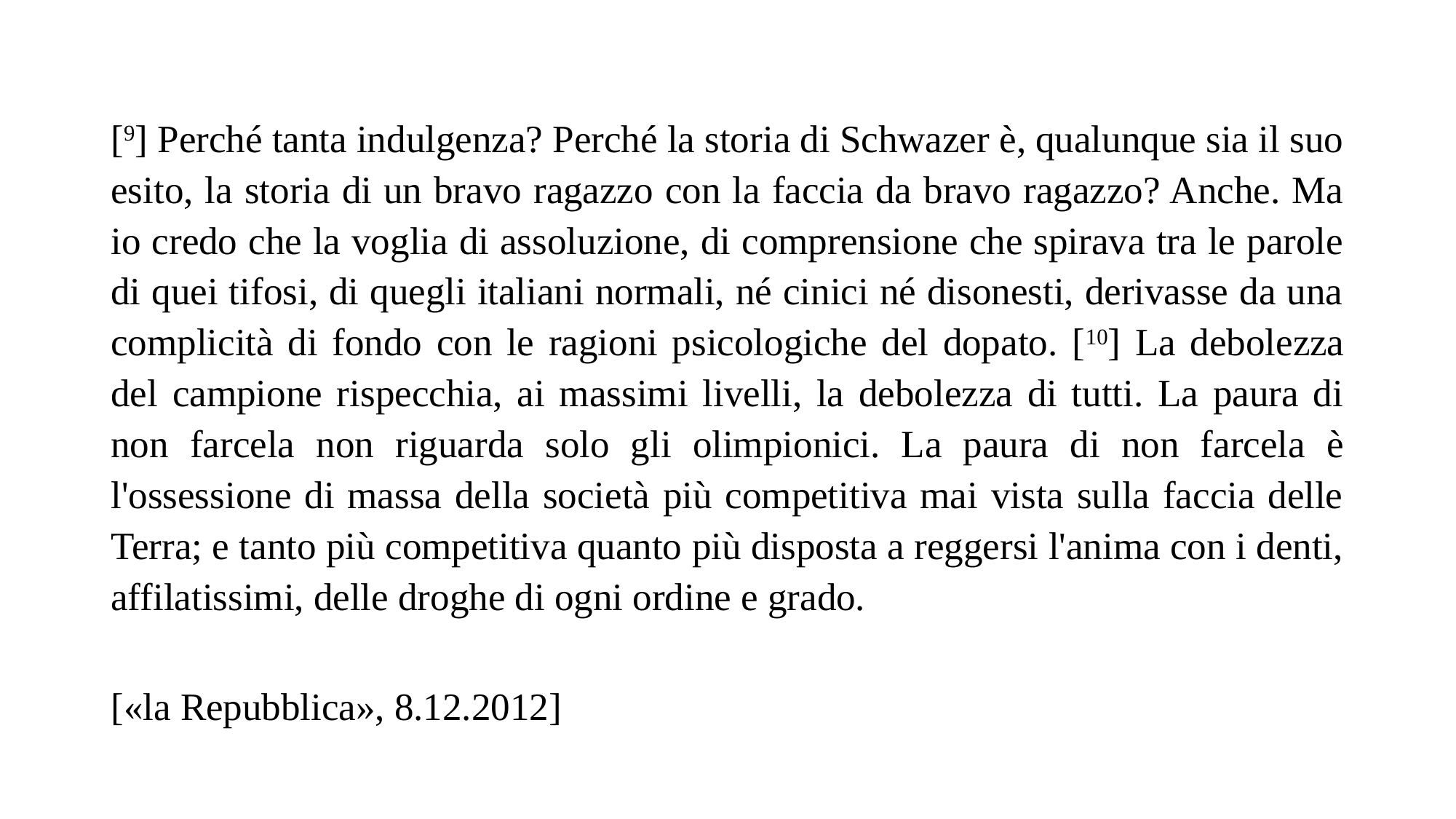

[9] Perché tanta indulgenza? Perché la storia di Schwazer è, qualunque sia il suo esito, la storia di un bravo ragazzo con la faccia da bravo ragazzo? Anche. Ma io credo che la voglia di assoluzione, di comprensione che spirava tra le parole di quei tifosi, di quegli italiani normali, né cinici né disonesti, derivasse da una complicità di fondo con le ragioni psicologiche del dopato. [10] La debolezza del campione rispecchia, ai massimi livelli, la debolezza di tutti. La paura di non farcela non riguarda solo gli olimpionici. La paura di non farcela è l'ossessione di massa della società più competitiva mai vista sulla faccia delle Terra; e tanto più competitiva quanto più disposta a reggersi l'anima con i denti, affilatissimi, delle droghe di ogni ordine e grado.

[«la Repubblica», 8.12.2012]